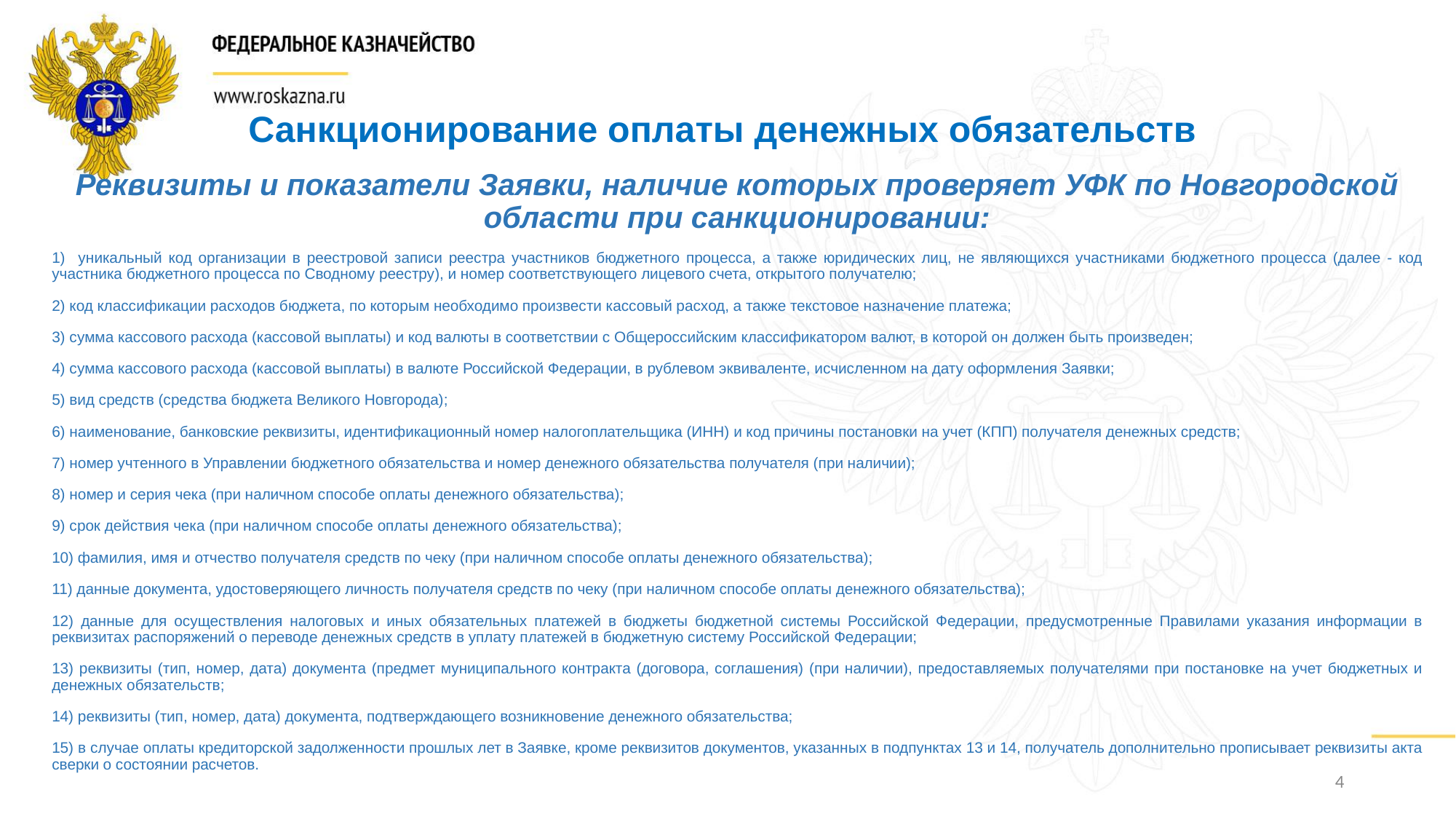

# Санкционирование оплаты денежных обязательств
Реквизиты и показатели Заявки, наличие которых проверяет УФК по Новгородской области при санкционировании:
1)  уникальный код организации в реестровой записи реестра участников бюджетного процесса, а также юридических лиц, не являющихся участниками бюджетного процесса (далее - код участника бюджетного процесса по Сводному реестру), и номер соответствующего лицевого счета, открытого получателю;
2) код классификации расходов бюджета, по которым необходимо произвести кассовый расход, а также текстовое назначение платежа;
3) сумма кассового расхода (кассовой выплаты) и код валюты в соответствии с Общероссийским классификатором валют, в которой он должен быть произведен;
4) сумма кассового расхода (кассовой выплаты) в валюте Российской Федерации, в рублевом эквиваленте, исчисленном на дату оформления Заявки;
5) вид средств (средства бюджета Великого Новгорода);
6) наименование, банковские реквизиты, идентификационный номер налогоплательщика (ИНН) и код причины постановки на учет (КПП) получателя денежных средств;
7) номер учтенного в Управлении бюджетного обязательства и номер денежного обязательства получателя (при наличии);
8) номер и серия чека (при наличном способе оплаты денежного обязательства);
9) срок действия чека (при наличном способе оплаты денежного обязательства);
10) фамилия, имя и отчество получателя средств по чеку (при наличном способе оплаты денежного обязательства);
11) данные документа, удостоверяющего личность получателя средств по чеку (при наличном способе оплаты денежного обязательства);
12) данные для осуществления налоговых и иных обязательных платежей в бюджеты бюджетной системы Российской Федерации, предусмотренные Правилами указания информации в реквизитах распоряжений о переводе денежных средств в уплату платежей в бюджетную систему Российской Федерации;
13) реквизиты (тип, номер, дата) документа (предмет муниципального контракта (договора, соглашения) (при наличии), предоставляемых получателями при постановке на учет бюджетных и денежных обязательств;
14) реквизиты (тип, номер, дата) документа, подтверждающего возникновение денежного обязательства;
15) в случае оплаты кредиторской задолженности прошлых лет в Заявке, кроме реквизитов документов, указанных в подпунктах 13 и 14, получатель дополнительно прописывает реквизиты акта сверки о состоянии расчетов.

4